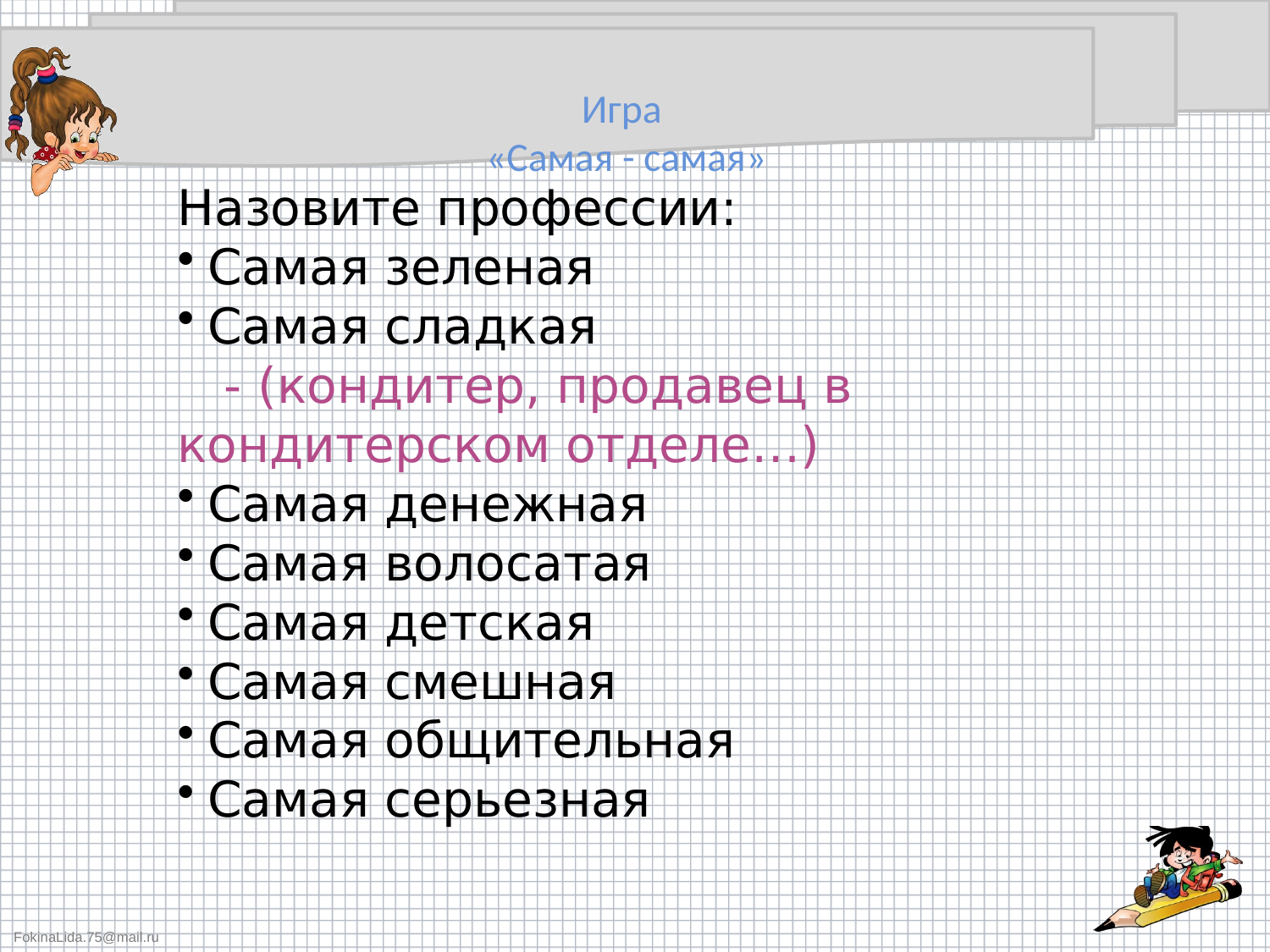

# Игра «Самая - самая»
Назовите профессии:
Самая зеленая
Самая сладкая
   - (кондитер, продавец в кондитерском отделе…)
Самая денежная
Самая волосатая
Самая детская
Самая смешная
Самая общительная
Самая серьезная